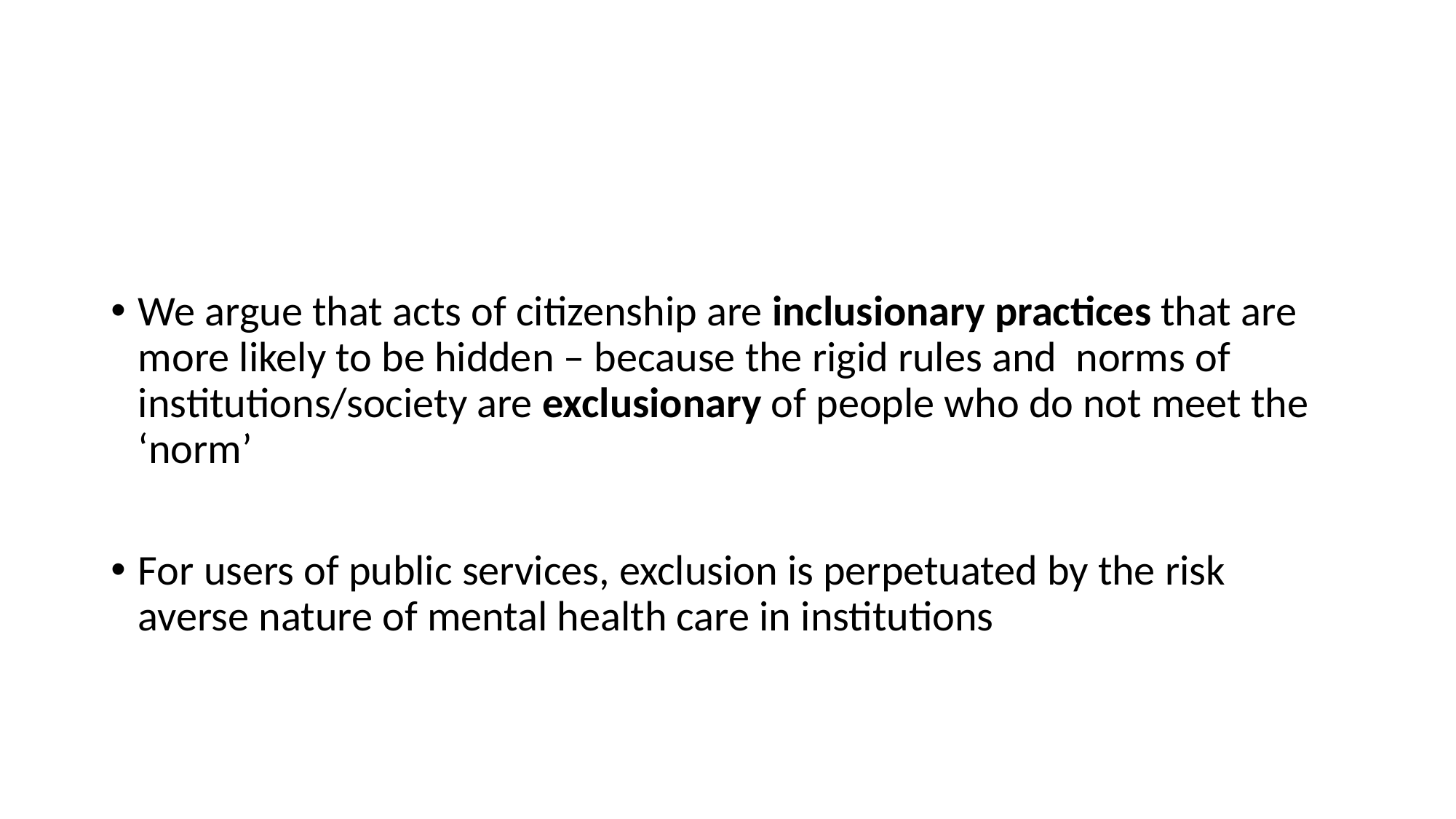

#

We argue that acts of citizenship are inclusionary practices that are more likely to be hidden – because the rigid rules and  norms of institutions/society are exclusionary of people who do not meet the ‘norm’

For users of public services, exclusion is perpetuated by the risk averse nature of mental health care in institutions